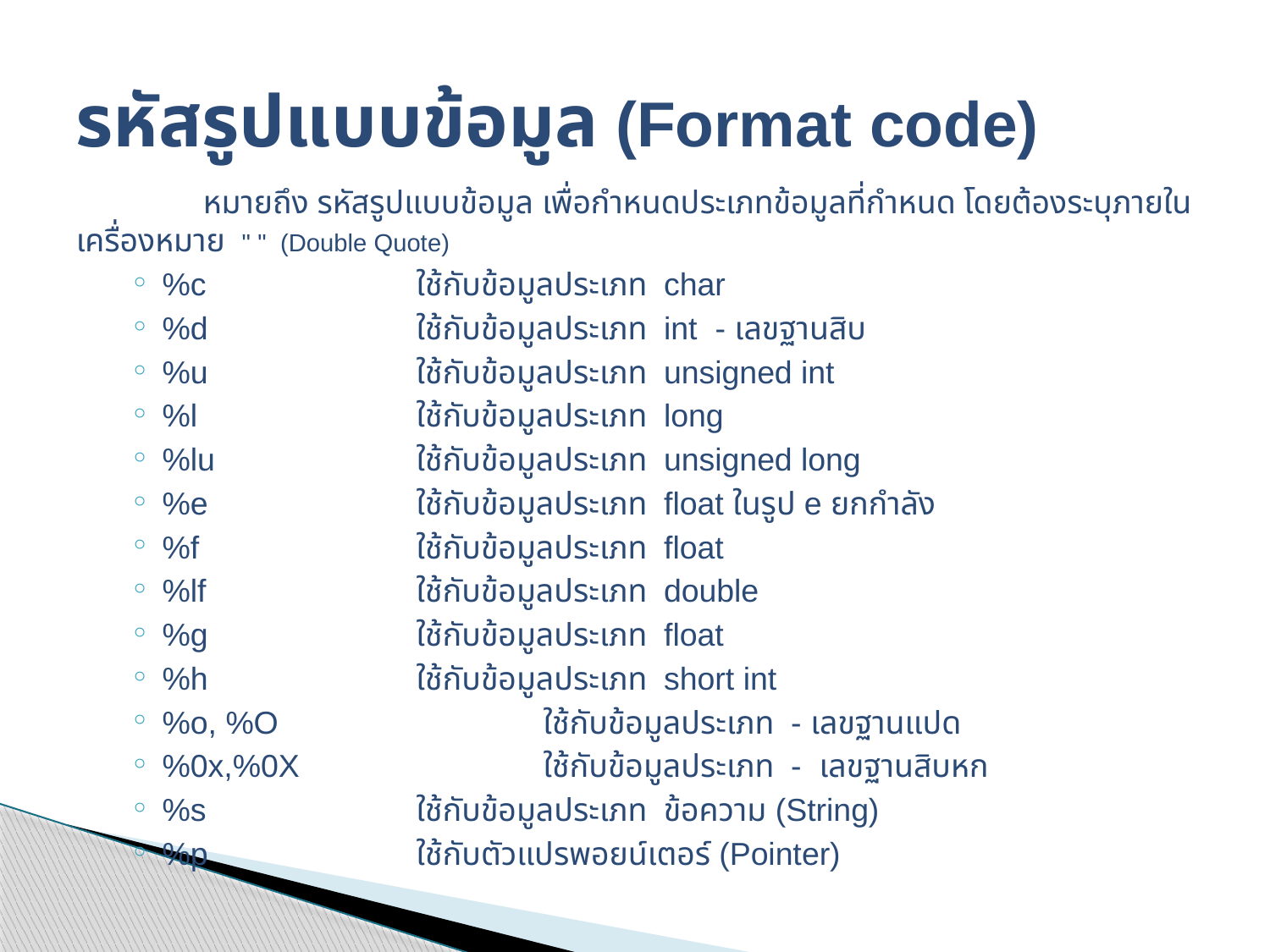

# รหัสรูปแบบข้อมูล (Format code)
	หมายถึง รหัสรูปแบบข้อมูล เพื่อกำหนดประเภทข้อมูลที่กำหนด โดยต้องระบุภายในเครื่องหมาย  " "  (Double Quote)
%c  		ใช้กับข้อมูลประเภท  char
%d  		ใช้กับข้อมูลประเภท  int  - เลขฐานสิบ
%u  		ใช้กับข้อมูลประเภท  unsigned int
%l  		ใช้กับข้อมูลประเภท  long
%lu  		ใช้กับข้อมูลประเภท  unsigned long
%e  		ใช้กับข้อมูลประเภท  float ในรูป e ยกกำลัง
%f  		ใช้กับข้อมูลประเภท  float
%lf  		ใช้กับข้อมูลประเภท  double
%g  		ใช้กับข้อมูลประเภท  float
%h  		ใช้กับข้อมูลประเภท  short int
%o, %O  		ใช้กับข้อมูลประเภท  - เลขฐานแปด
%0x,%0X  		ใช้กับข้อมูลประเภท  -  เลขฐานสิบหก
%s  		ใช้กับข้อมูลประเภท  ข้อความ (String)
%p  		ใช้กับตัวแปรพอยน์เตอร์ (Pointer)